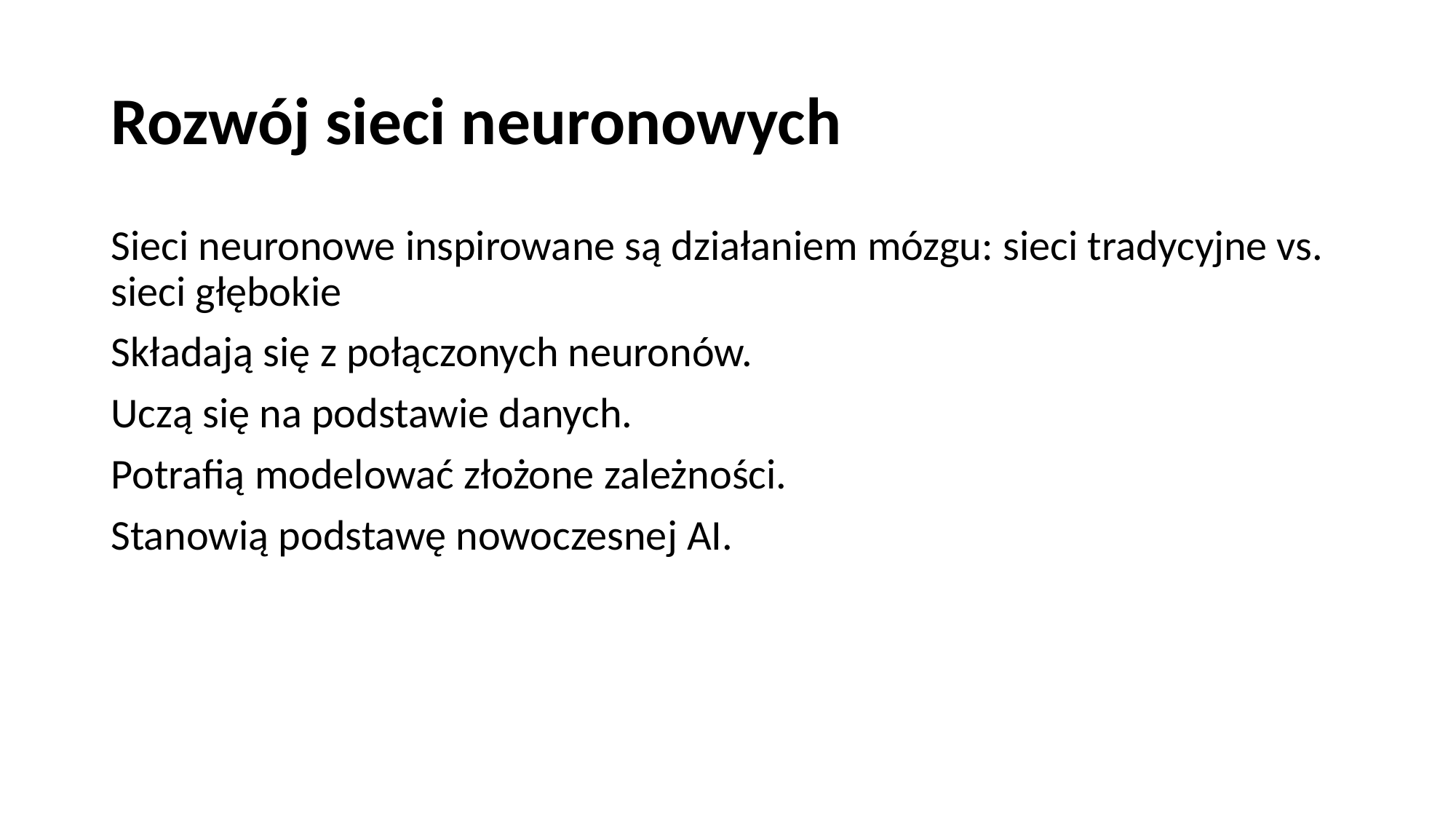

# Rozwój sieci neuronowych
Sieci neuronowe inspirowane są działaniem mózgu: sieci tradycyjne vs. sieci głębokie
Składają się z połączonych neuronów.
Uczą się na podstawie danych.
Potrafią modelować złożone zależności.
Stanowią podstawę nowoczesnej AI.